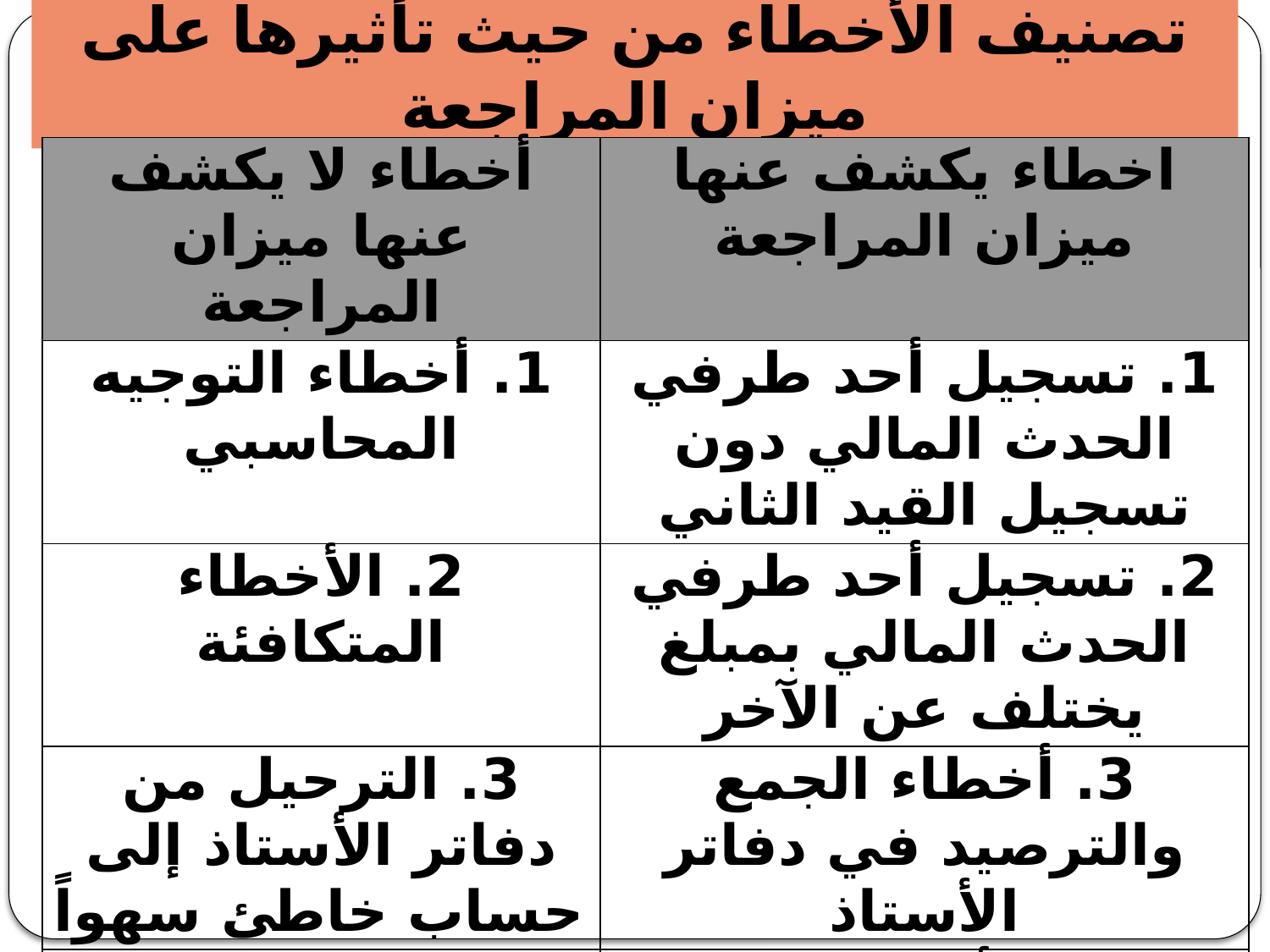

تصنيف الأخطاء من حيث تأثيرها على ميزان المراجعة
| أخطاء لا يكشف عنها ميزان المراجعة | اخطاء يكشف عنها ميزان المراجعة |
| --- | --- |
| 1. أخطاء التوجيه المحاسبي | 1. تسجيل أحد طرفي الحدث المالي دون تسجيل القيد الثاني |
| 2. الأخطاء المتكافئة | 2. تسجيل أحد طرفي الحدث المالي بمبلغ يختلف عن الآخر |
| 3. الترحيل من دفاتر الأستاذ إلى حساب خاطئ سهواً | 3. أخطاء الجمع والترصيد في دفاتر الأستاذ |
|  | 4. الخطأ والسهو في نقل ارصدة الحسابات من دفتر الأستاذ إلى ميزان المراجعة. |